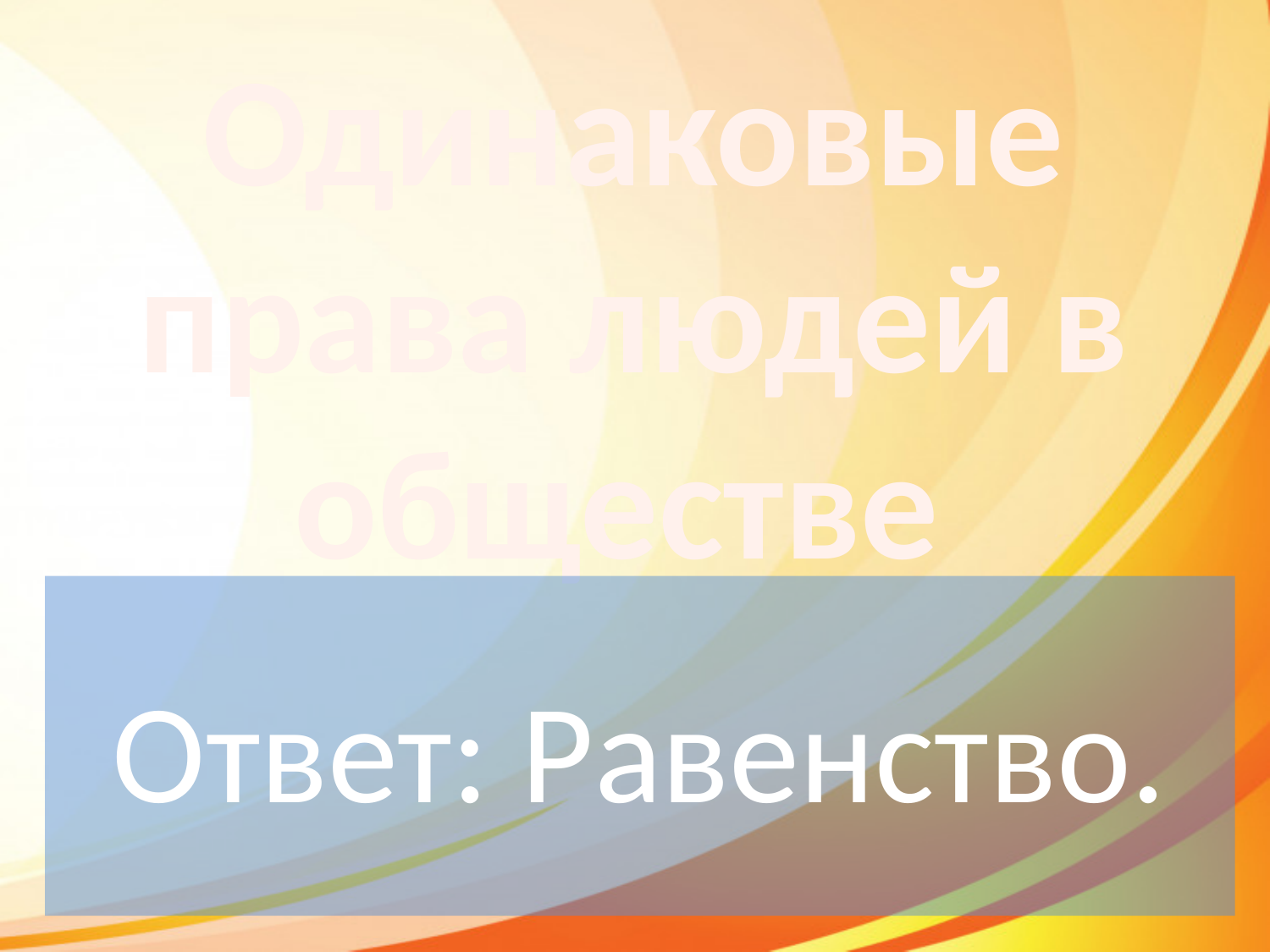

Одинаковые права людей в обществе
Ответ: Равенство.